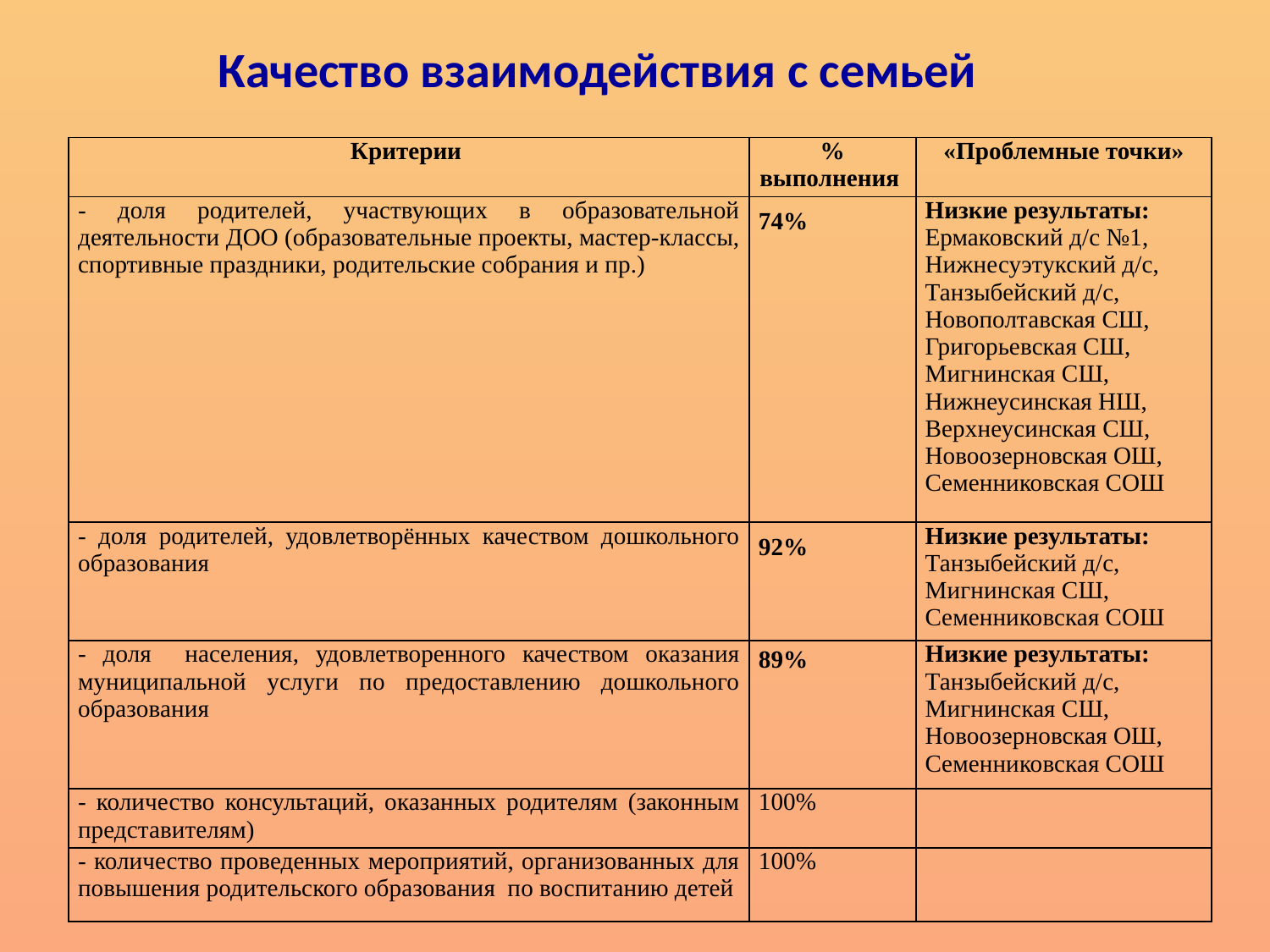

Качество взаимодействия с семьей
| Критерии | % выполнения | «Проблемные точки» |
| --- | --- | --- |
| - доля родителей, участвующих в образовательной деятельности ДОО (образовательные проекты, мастер-классы, спортивные праздники, родительские собрания и пр.) | 74% | Низкие результаты: Ермаковский д/с №1, Нижнесуэтукский д/с, Танзыбейский д/с, Новополтавская СШ, Григорьевская СШ, Мигнинская СШ, Нижнеусинская НШ, Верхнеусинская СШ, Новоозерновская ОШ, Семенниковская СОШ |
| - доля родителей, удовлетворённых качеством дошкольного образования | 92% | Низкие результаты: Танзыбейский д/с, Мигнинская СШ, Семенниковская СОШ |
| - доля населения, удовлетворенного качеством оказания муниципальной услуги по предоставлению дошкольного образования | 89% | Низкие результаты: Танзыбейский д/с, Мигнинская СШ, Новоозерновская ОШ, Семенниковская СОШ |
| - количество консультаций, оказанных родителям (законным представителям) | 100% |  |
| - количество проведенных мероприятий, организованных для повышения родительского образования по воспитанию детей | 100% |  |